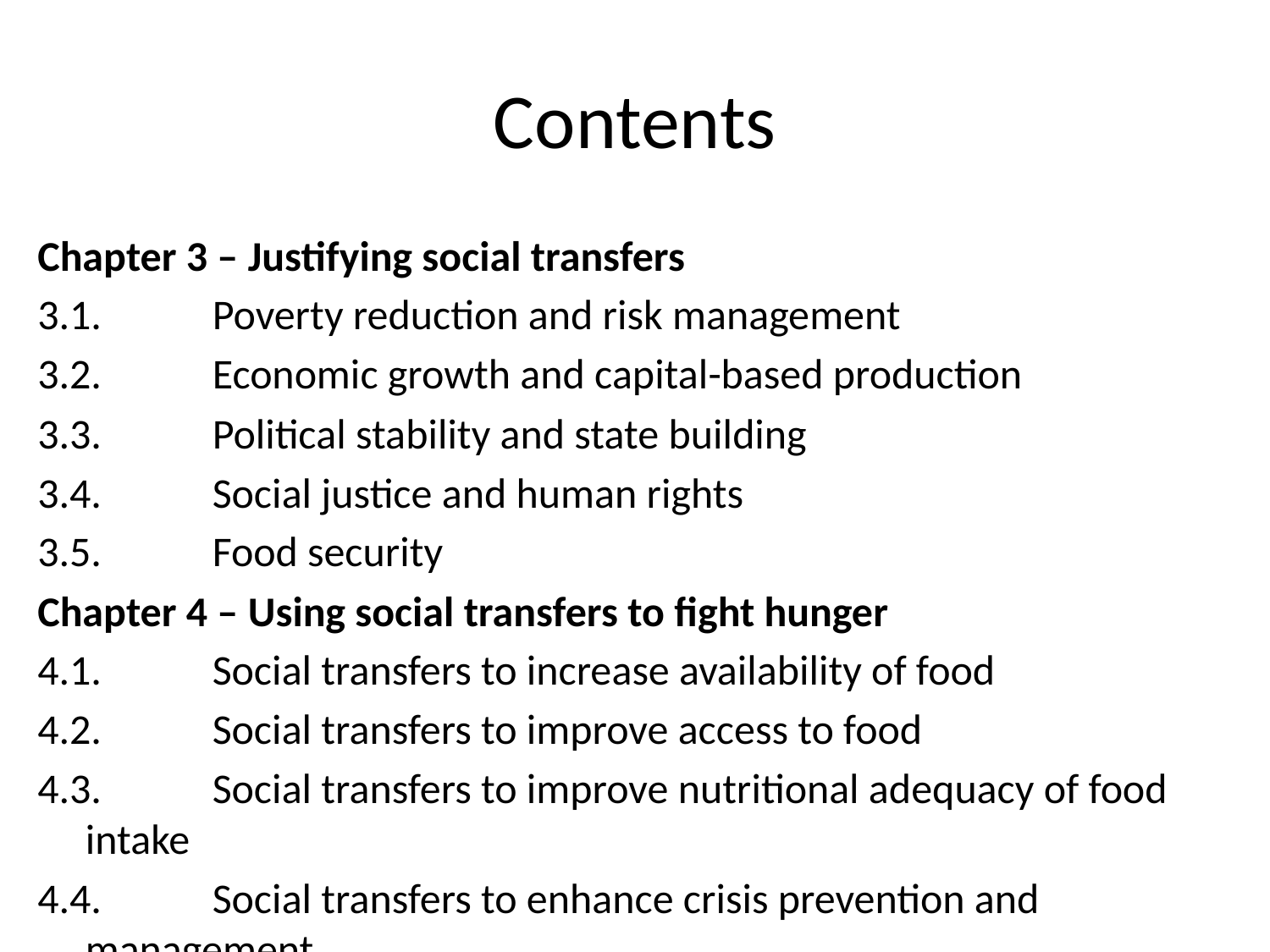

# Contents
Chapter 3 – Justifying social transfers
3.1.	Poverty reduction and risk management
3.2.	Economic growth and capital-based production
3.3.	Political stability and state building
3.4.	Social justice and human rights
3.5.	Food security
Chapter 4 – Using social transfers to fight hunger
4.1.	Social transfers to increase availability of food
4.2.	Social transfers to improve access to food
4.3.	Social transfers to improve nutritional adequacy of food intake
4.4.	Social transfers to enhance crisis prevention and management